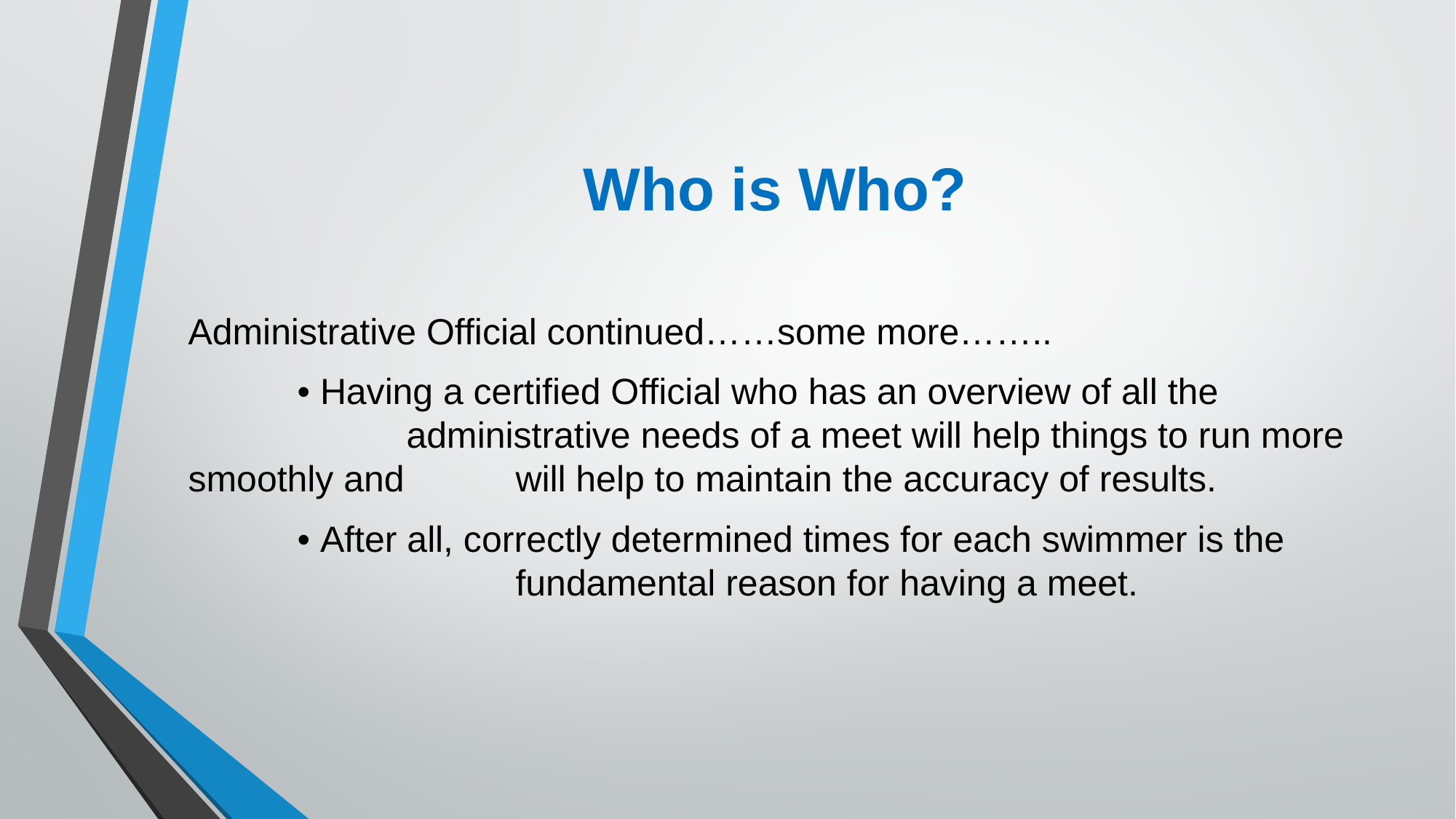

# Who is Who?
Administrative Official continued……some more……..
	• Having a certified Official who has an overview of all the 		    	administrative needs of a meet will help things to run more smoothly and 	will help to maintain the accuracy of results.
	• After all, correctly determined times for each swimmer is the 	 	    	fundamental reason for having a meet.